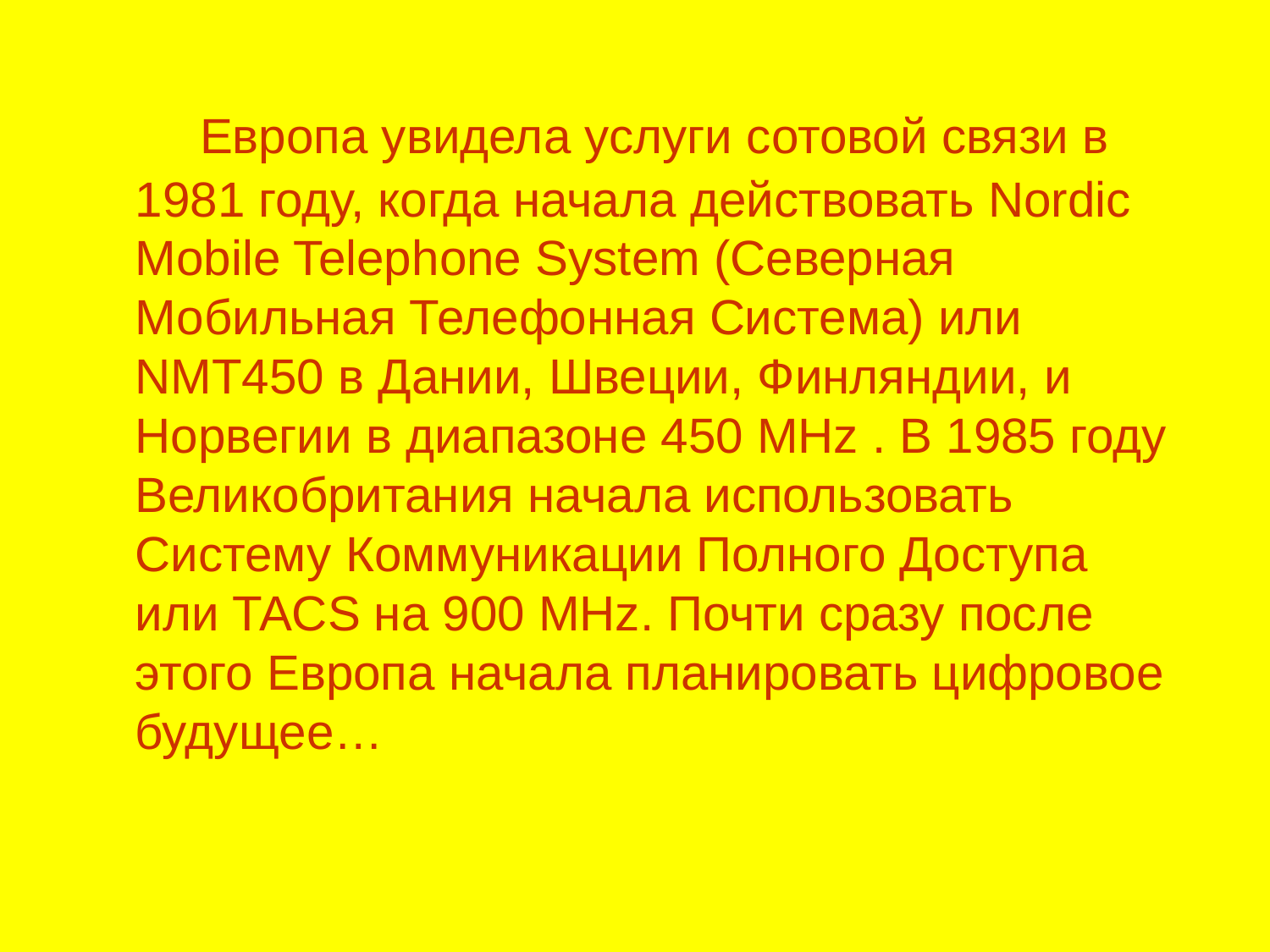

Европа увидела услуги сотовой связи в 1981 году, когда начала действовать Nordic Mobile Telephone System (Северная Мобильная Телефонная Система) или NMT450 в Дании, Швеции, Финляндии, и Норвегии в диапазоне 450 MHz . В 1985 году Великобритания начала использовать Систему Коммуникации Полного Доступа или TACS на 900 MHz. Почти сразу после этого Европа начала планировать цифровое будущее…